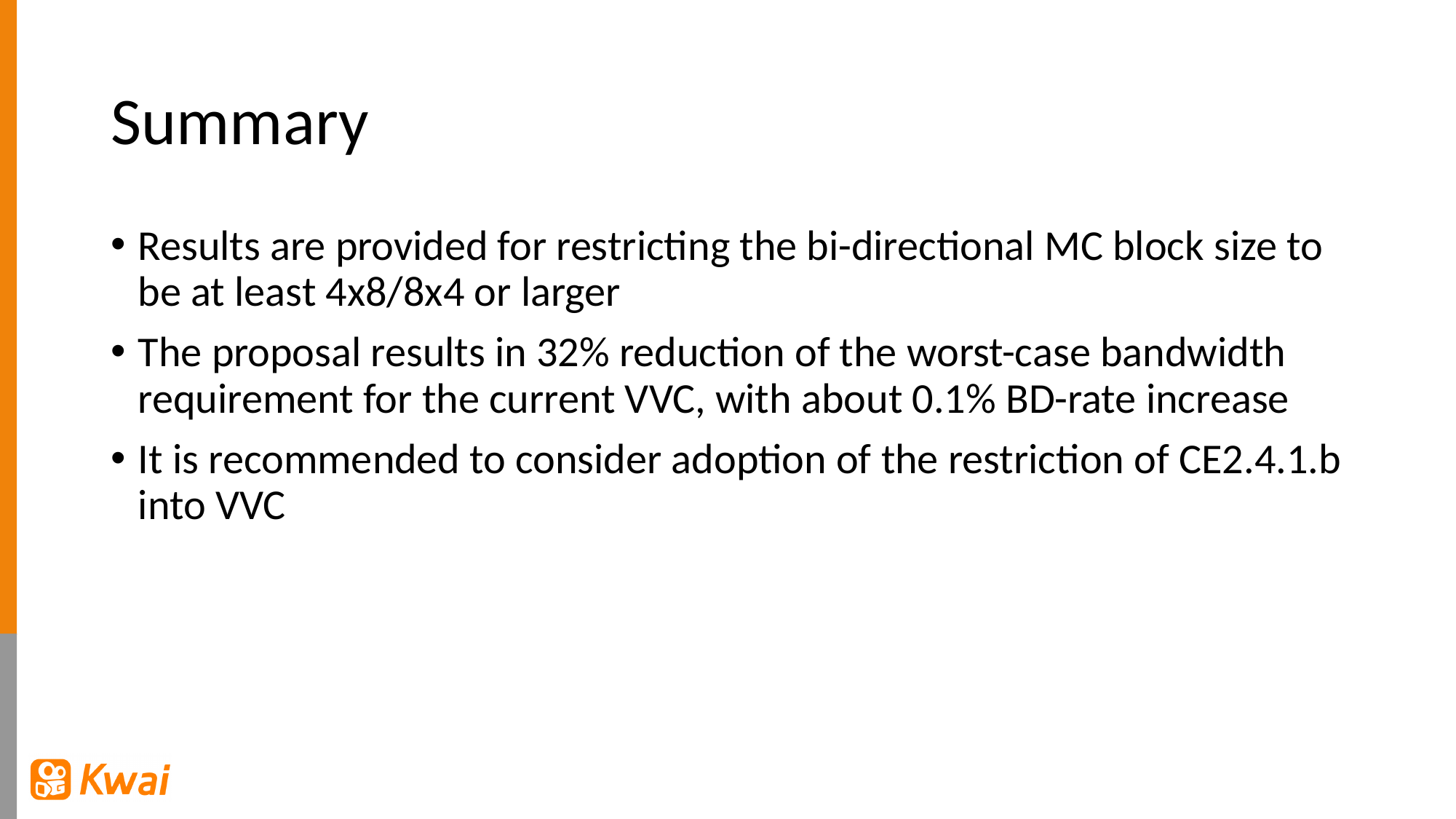

# Summary
Results are provided for restricting the bi-directional MC block size to be at least 4x8/8x4 or larger
The proposal results in 32% reduction of the worst-case bandwidth requirement for the current VVC, with about 0.1% BD-rate increase
It is recommended to consider adoption of the restriction of CE2.4.1.b into VVC